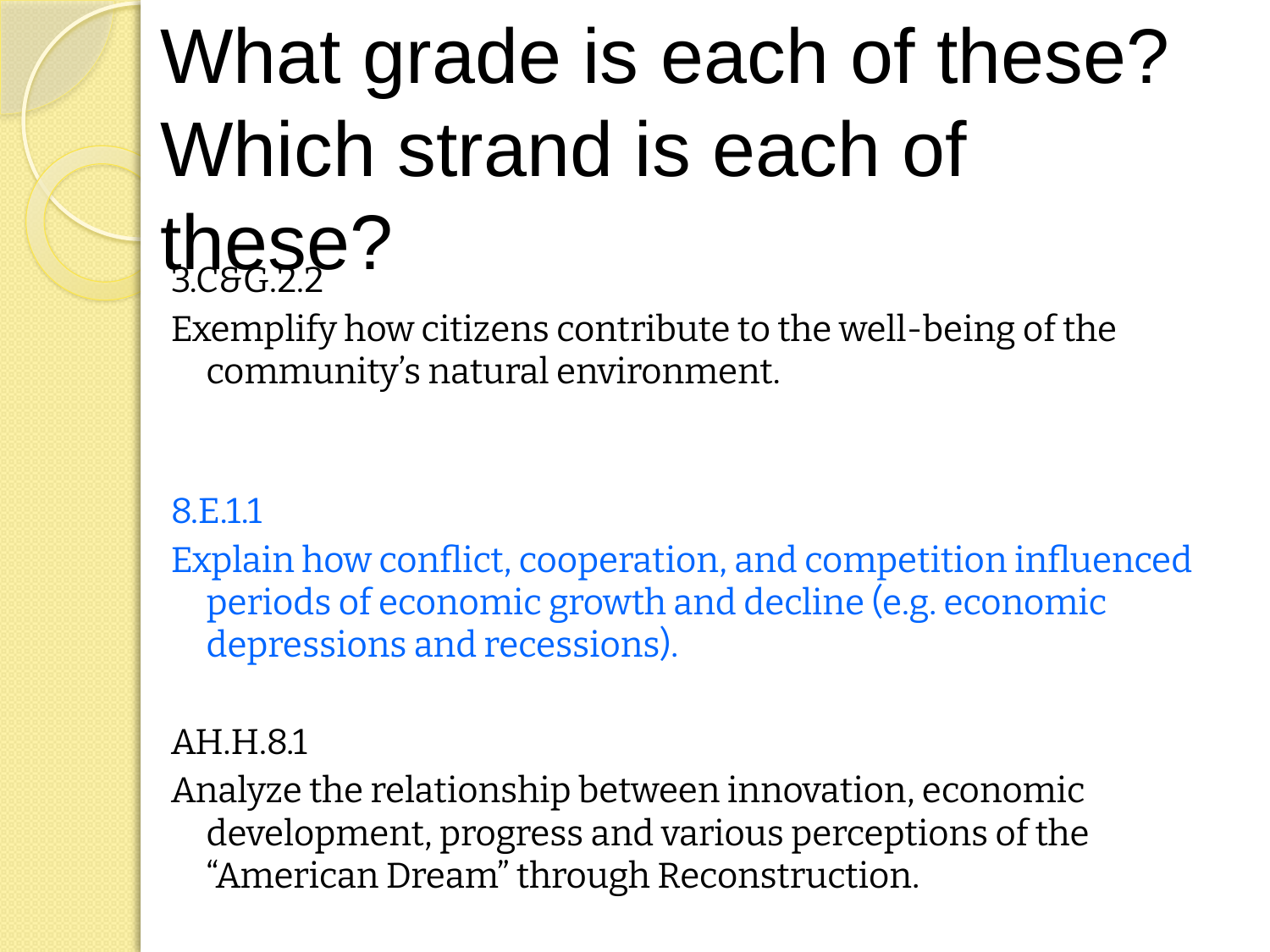

What grade is each of these?
Which strand is each of these?

3.C&G.2.2
Exemplify how citizens contribute to the well-being of the community’s natural environment.

8.E.1.1
Explain how conflict, cooperation, and competition influenced periods of economic growth and decline (e.g. economic depressions and recessions).

AH.H.8.1
Analyze the relationship between innovation, economic development, progress and various perceptions of the “American Dream” through Reconstruction.